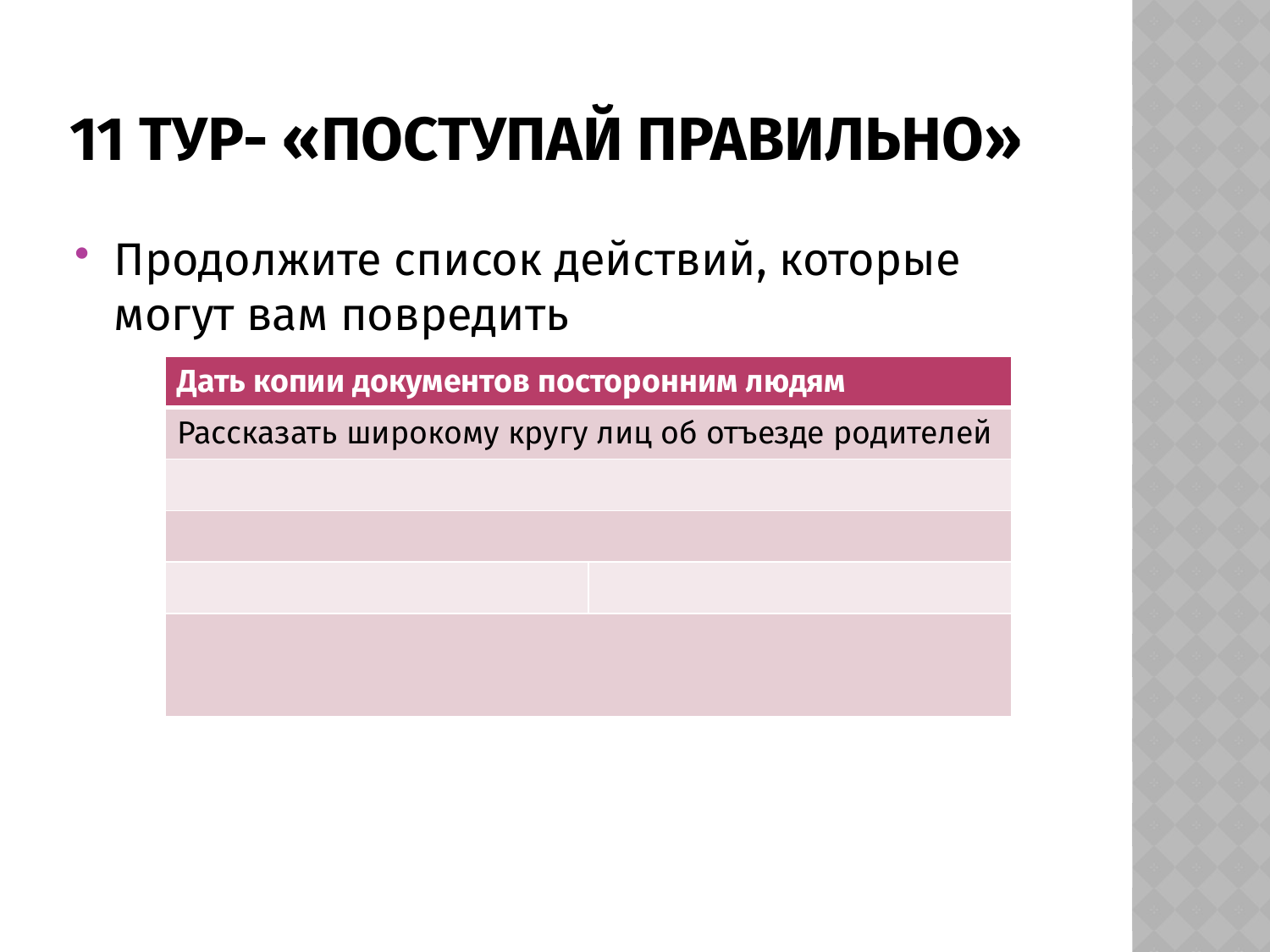

# 11 тур- «поступай правильно»
Продолжите список действий, которые могут вам повредить
| Дать копии документов посторонним людям |  |
| --- | --- |
| Рассказать широкому кругу лиц об отъезде родителей |  |
|  |  |
|  |  |
|  |  |
|  |  |